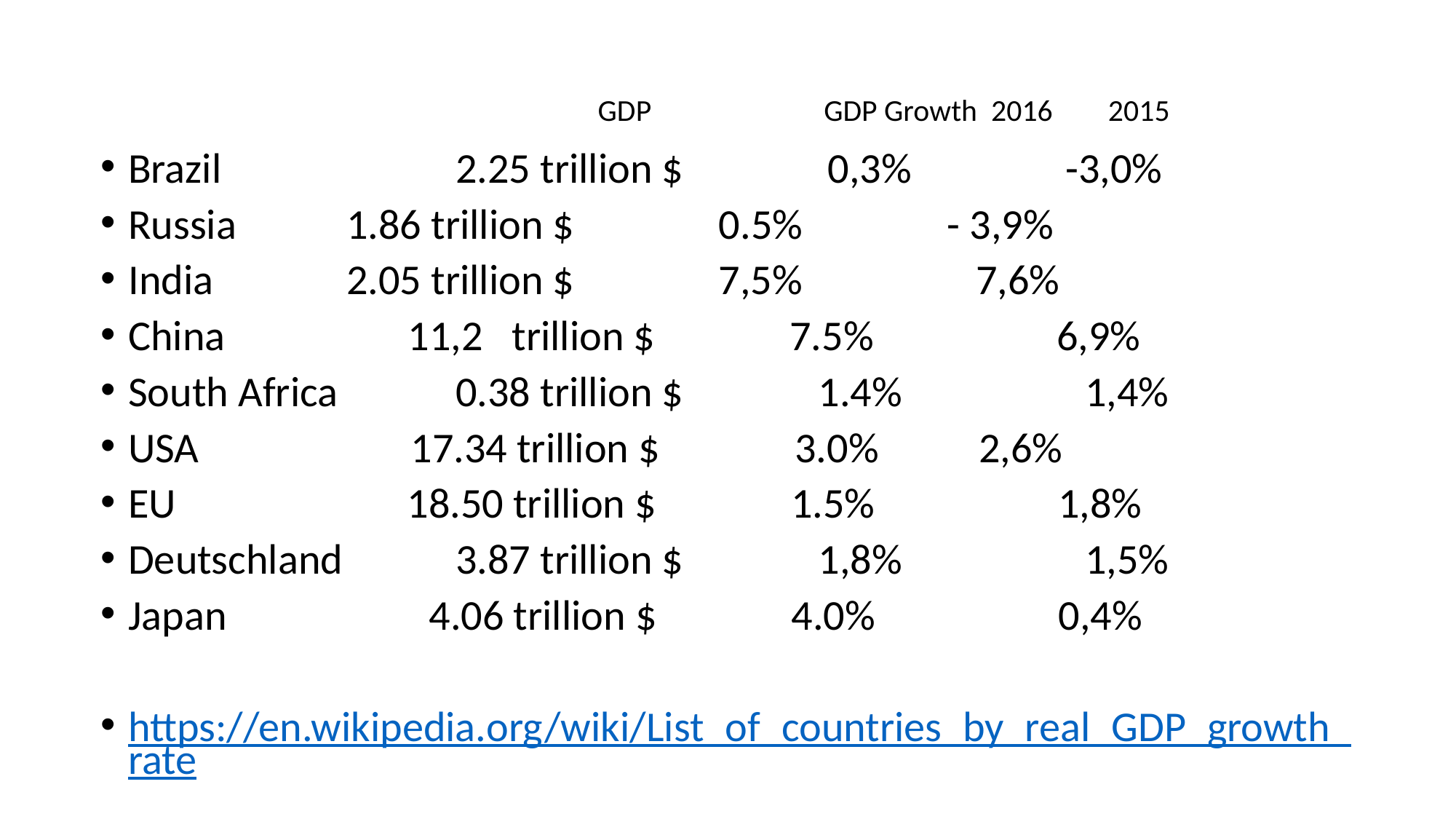

# GDP                         GDP Growth  2016        2015
Brazil       		2.25 trillion $               0,3%                -3,0%
Russia		1.86 trillion $               0.5%               - 3,9%
India		2.05 trillion $               7,5%                  7,6%
China                   11,2   trillion $              7.5%                   6,9%
South Africa    	0.38 trillion $              1.4%                   1,4%
USA                      17.34 trillion $              3.0%	         2,6%
EU                        18.50 trillion $              1.5%                   1,8%
Deutschland 	3.87 trillion $              1,8%                   1,5%
Japan                     4.06 trillion $              4.0%                   0,4%

https://en.wikipedia.org/wiki/List_of_countries_by_real_GDP_growth_rate